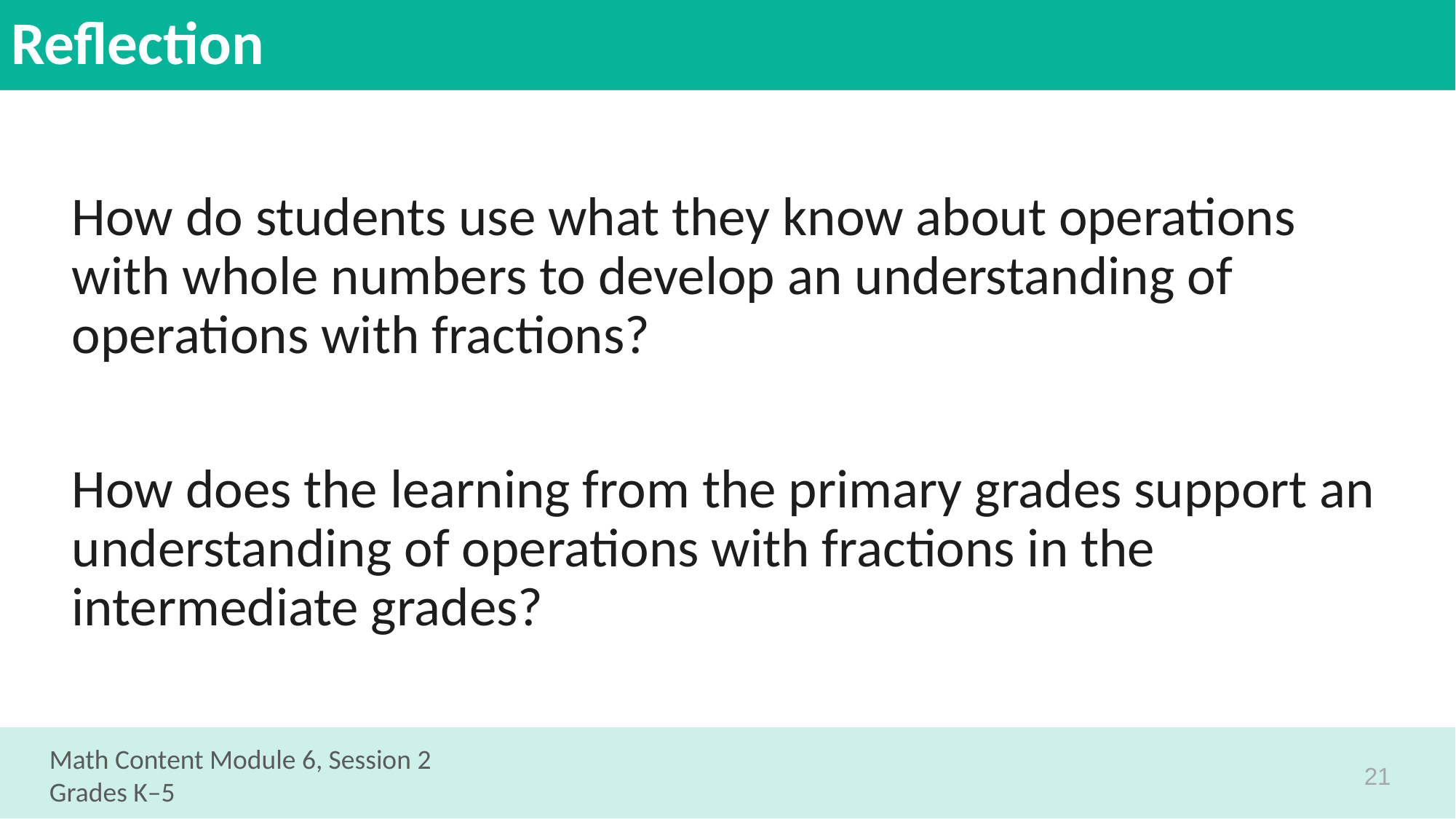

# Reflection
How do students use what they know about operations with whole numbers to develop an understanding of operations with fractions?

How does the learning from the primary grades support an understanding of operations with fractions in the intermediate grades?
Math Content Module 6, Session 2
Grades K–5
21